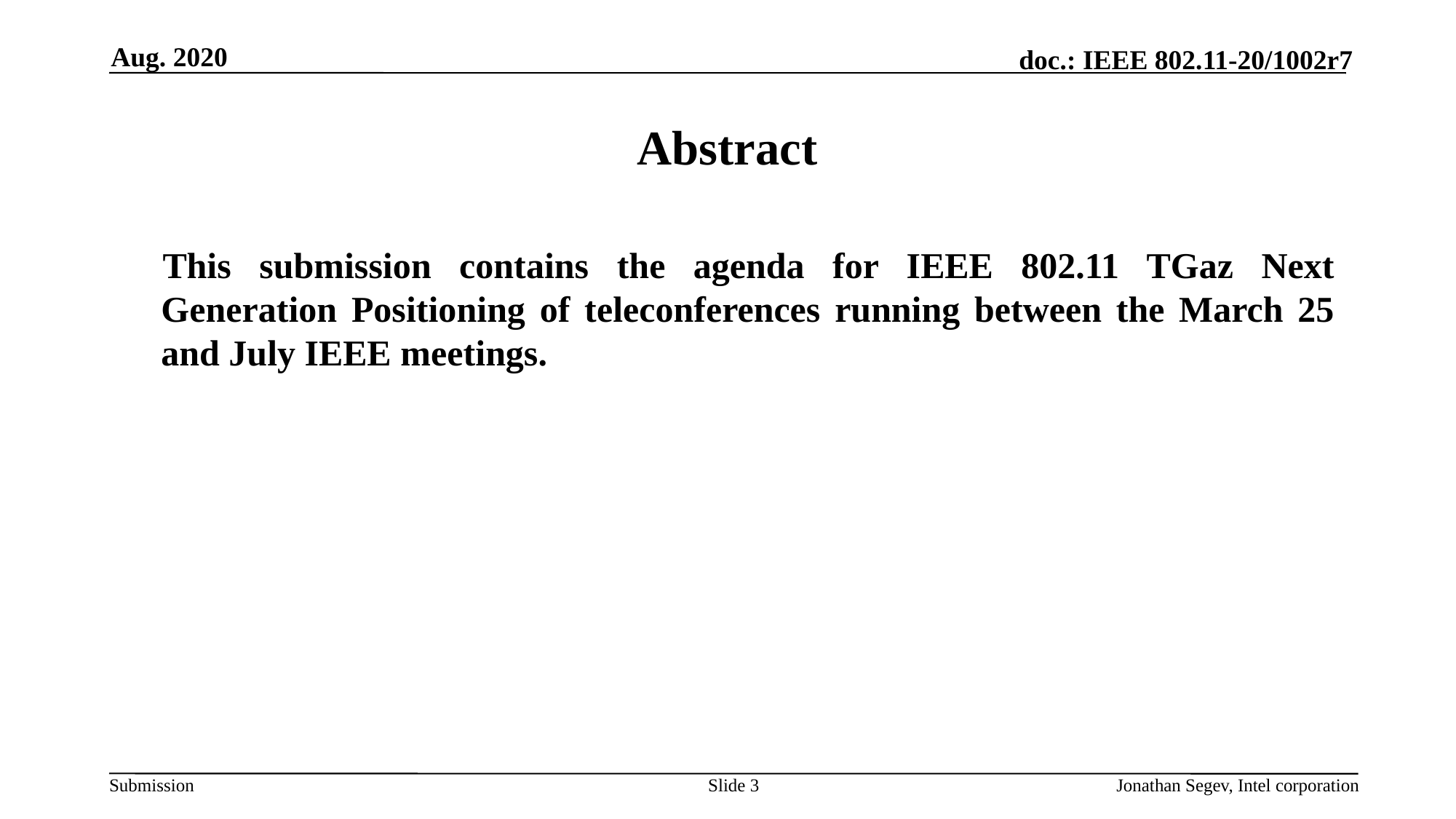

Aug. 2020
# Abstract
This submission contains the agenda for IEEE 802.11 TGaz Next Generation Positioning of teleconferences running between the March 25 and July IEEE meetings.

Slide 3
Jonathan Segev, Intel corporation